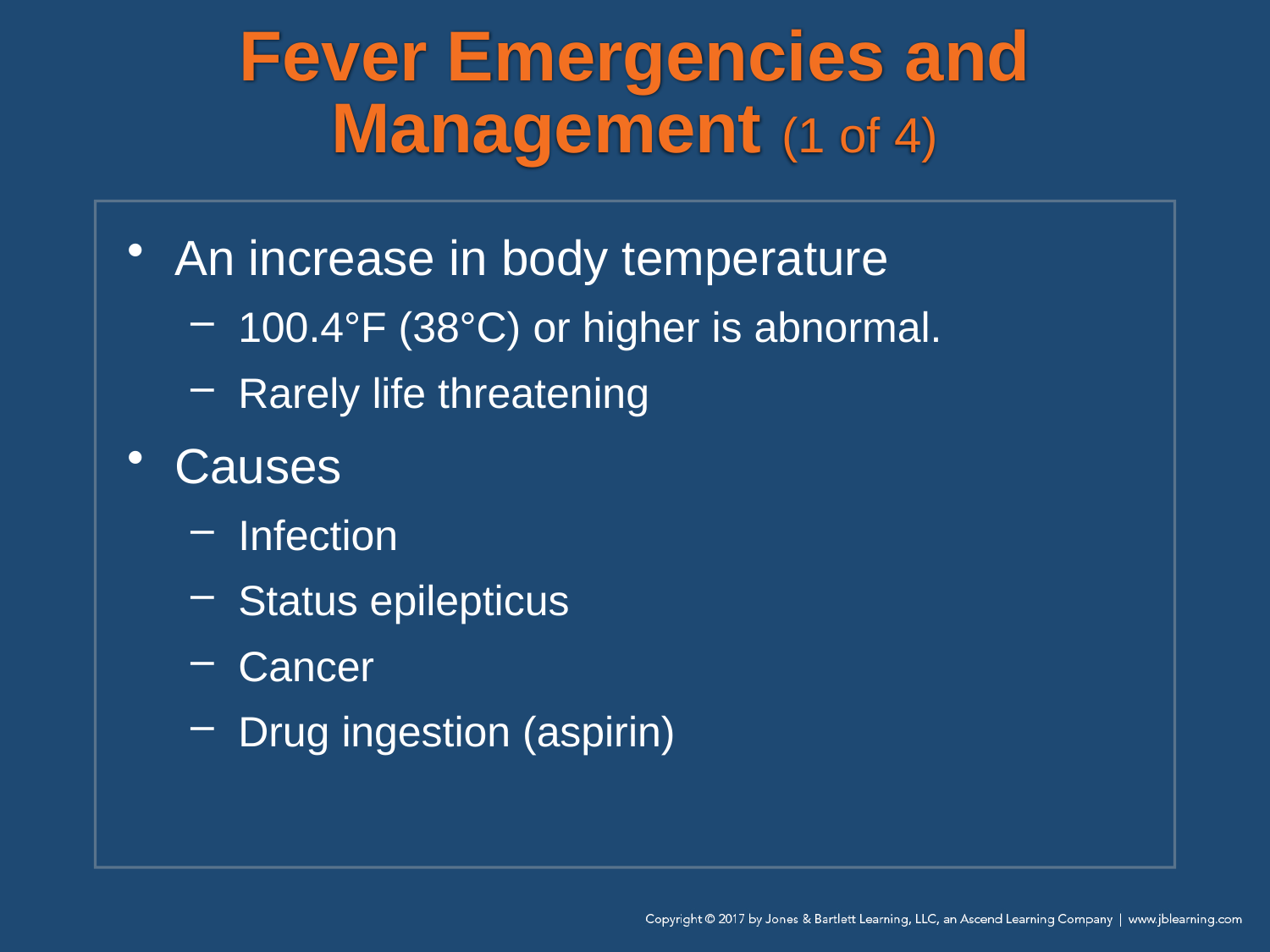

# Fever Emergencies and Management (1 of 4)
An increase in body temperature
100.4°F (38°C) or higher is abnormal.
Rarely life threatening
Causes
Infection
Status epilepticus
Cancer
Drug ingestion (aspirin)